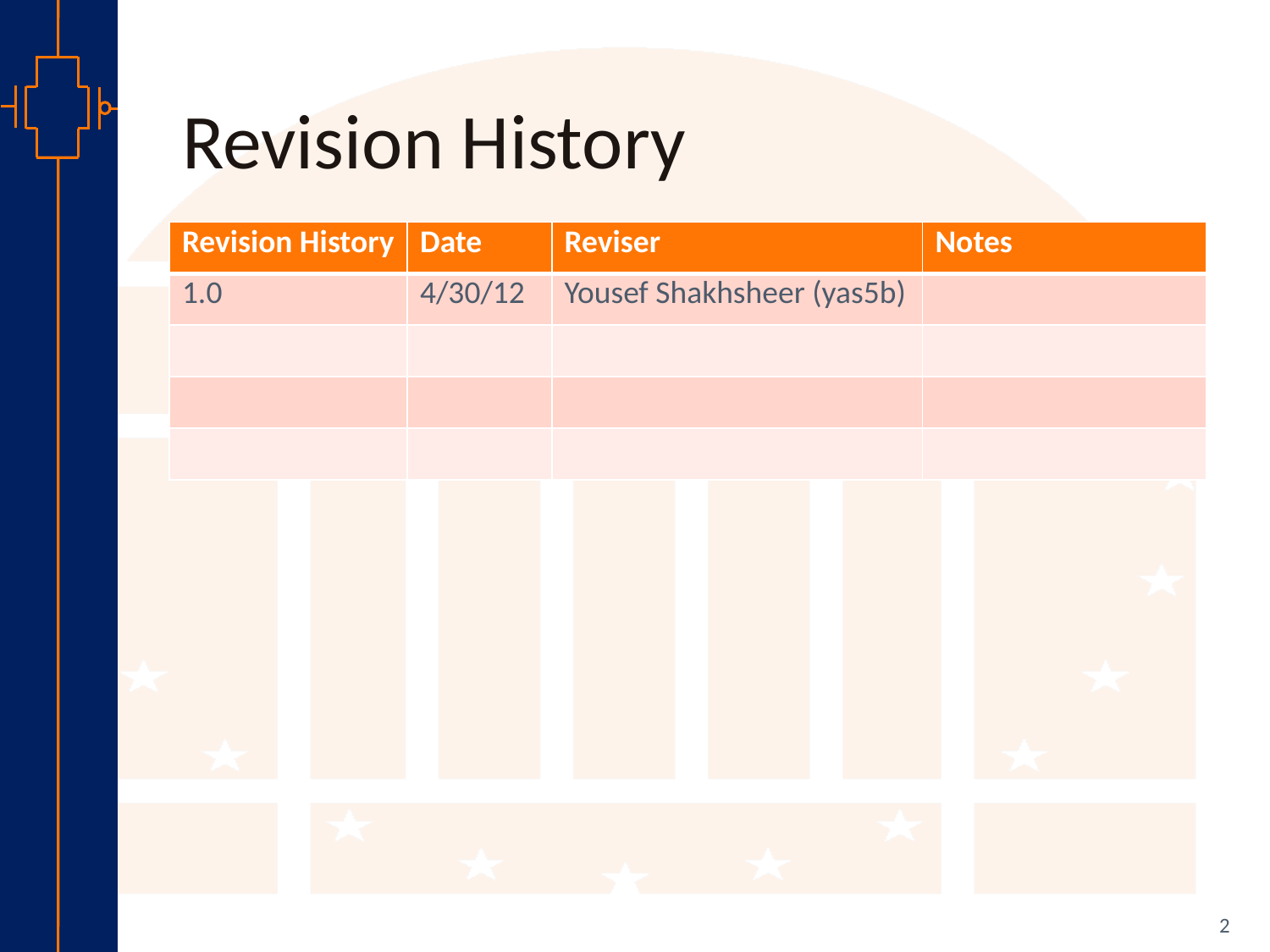

# Revision History
| Revision History | Date | Reviser | Notes |
| --- | --- | --- | --- |
| 1.0 | 4/30/12 | Yousef Shakhsheer (yas5b) |  |
|  |  |  |  |
|  |  |  |  |
|  |  |  |  |
2